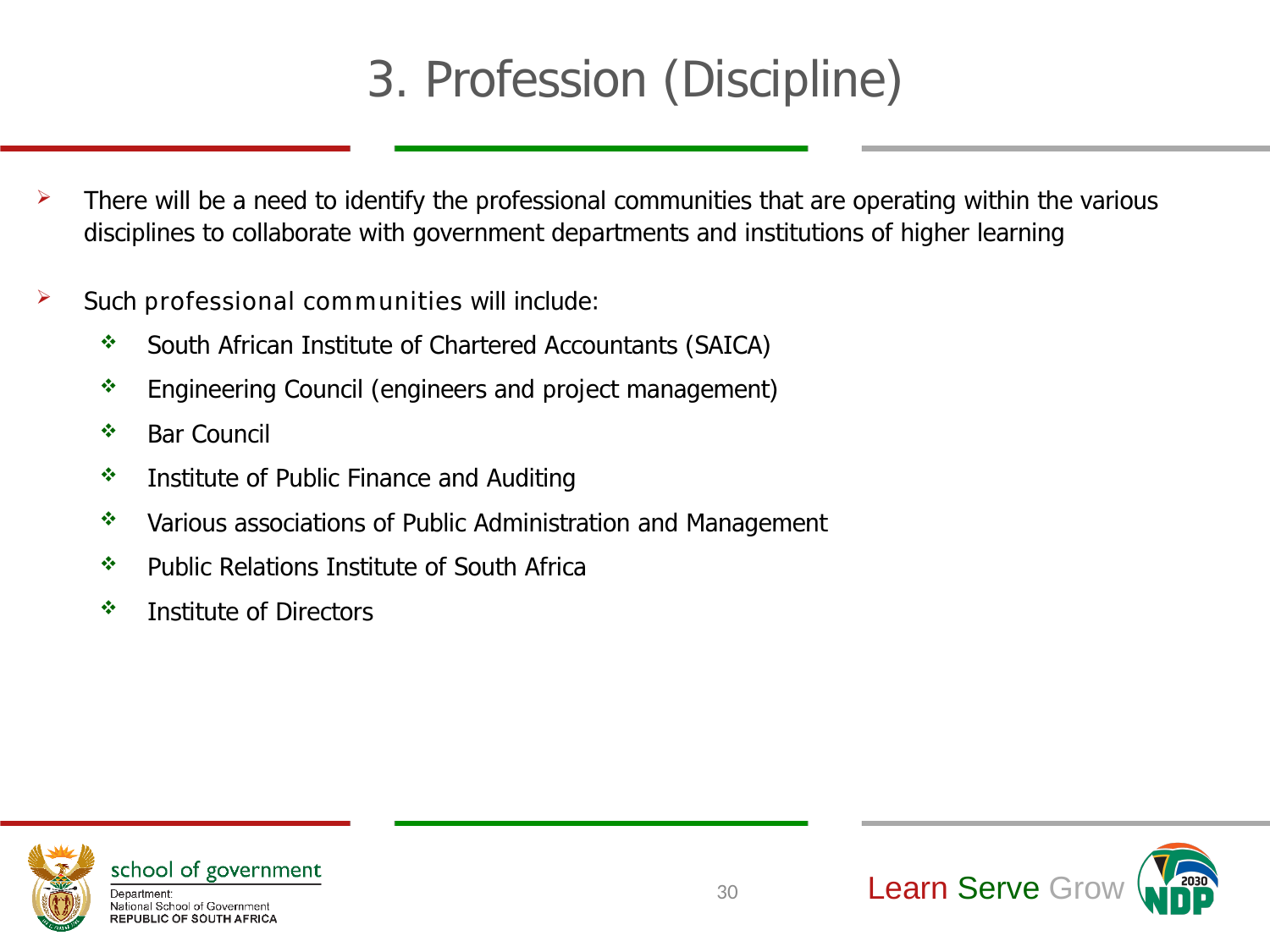

# 3. Profession (Discipline)
There will be a need to identify the professional communities that are operating within the various disciplines to collaborate with government departments and institutions of higher learning

Such professional communities will include:
South African Institute of Chartered Accountants (SAICA)
Engineering Council (engineers and project management)
Bar Council
Institute of Public Finance and Auditing
Various associations of Public Administration and Management
Public Relations Institute of South Africa
Institute of Directors
30